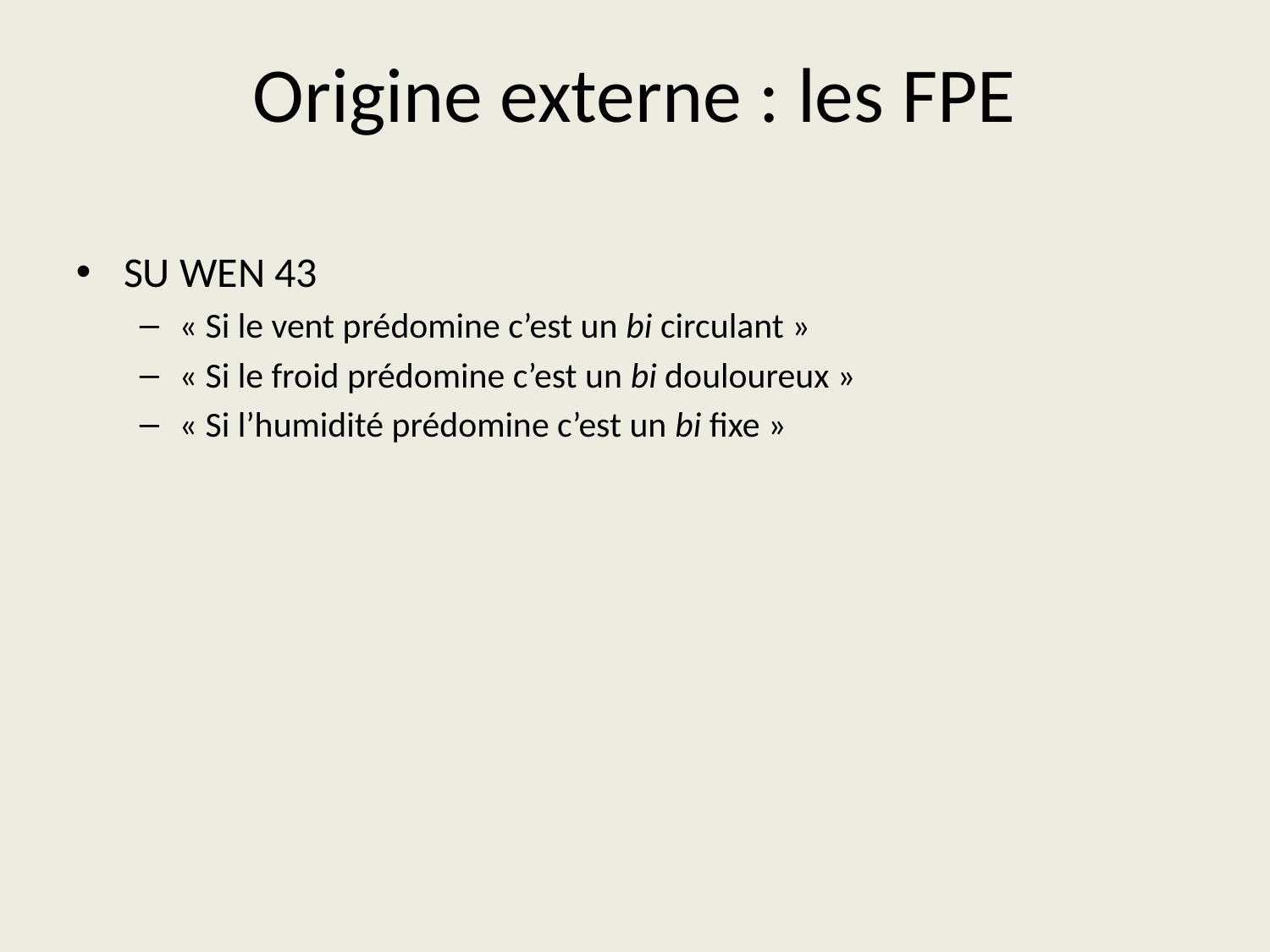

# Origine externe : les FPE
SU WEN 43
« Si le vent prédomine c’est un bi circulant »
« Si le froid prédomine c’est un bi douloureux »
« Si l’humidité prédomine c’est un bi fixe »